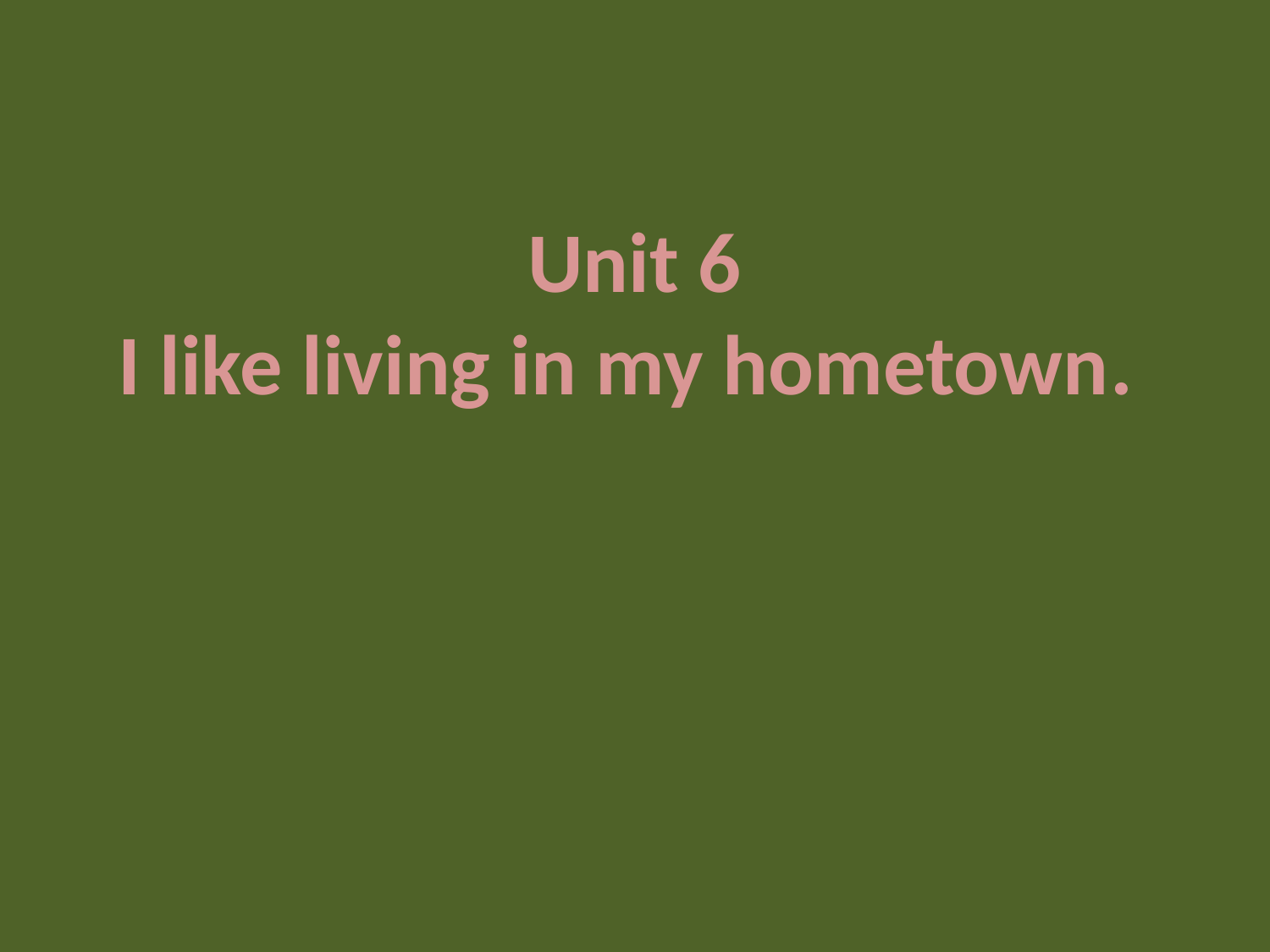

# Unit 6 I like living in my hometown.